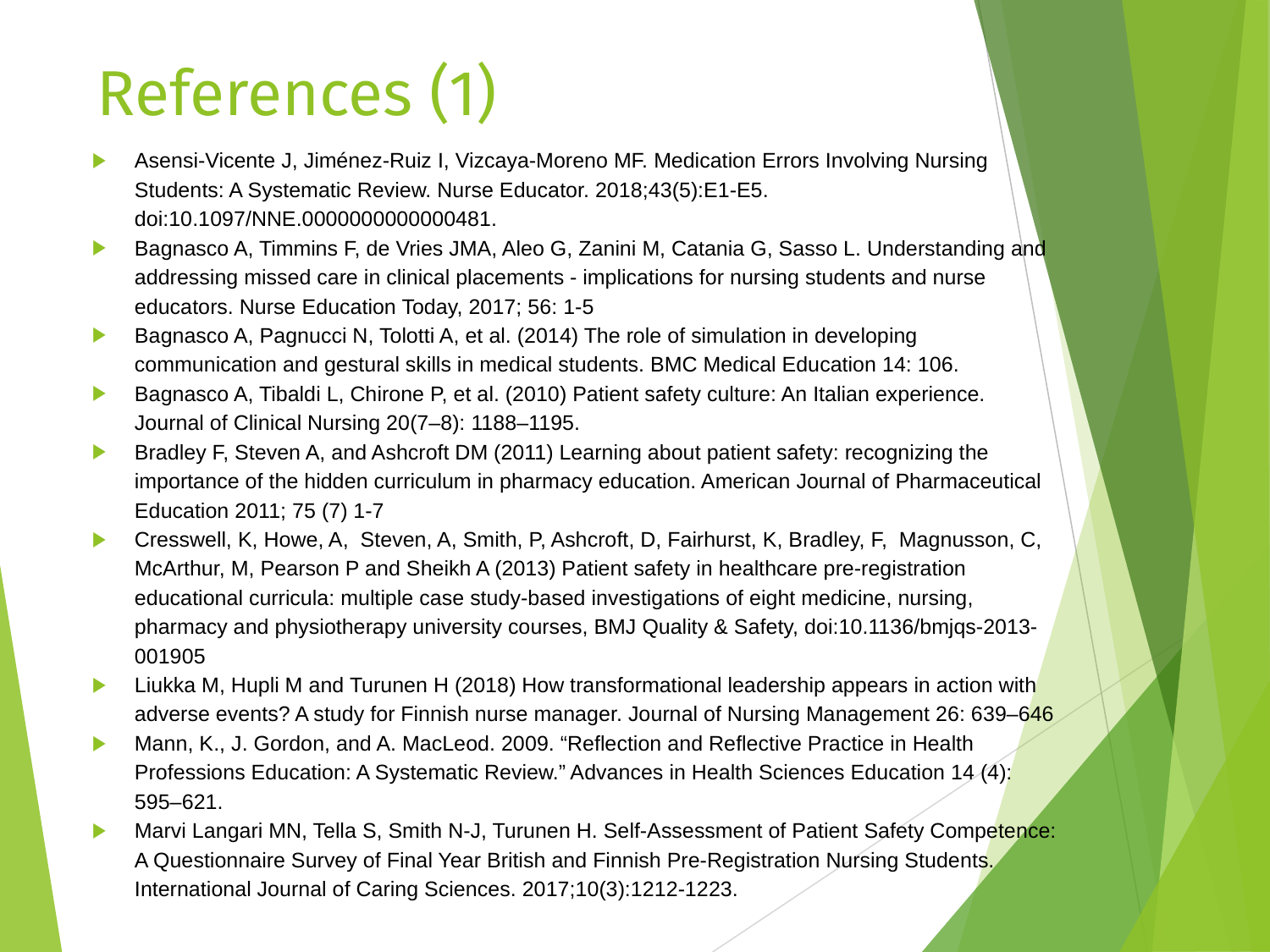

# References (1)
Asensi-Vicente J, Jiménez-Ruiz I, Vizcaya-Moreno MF. Medication Errors Involving Nursing Students: A Systematic Review. Nurse Educator. 2018;43(5):E1-E5. doi:10.1097/NNE.0000000000000481.
Bagnasco A, Timmins F, de Vries JMA, Aleo G, Zanini M, Catania G, Sasso L. Understanding and addressing missed care in clinical placements - implications for nursing students and nurse educators. Nurse Education Today, 2017; 56: 1-5
Bagnasco A, Pagnucci N, Tolotti A, et al. (2014) The role of simulation in developing communication and gestural skills in medical students. BMC Medical Education 14: 106.
Bagnasco A, Tibaldi L, Chirone P, et al. (2010) Patient safety culture: An Italian experience. Journal of Clinical Nursing 20(7–8): 1188–1195.
Bradley F, Steven A, and Ashcroft DM (2011) Learning about patient safety: recognizing the importance of the hidden curriculum in pharmacy education. American Journal of Pharmaceutical Education 2011; 75 (7) 1-7
Cresswell, K, Howe, A,  Steven, A, Smith, P, Ashcroft, D, Fairhurst, K, Bradley, F,  Magnusson, C, McArthur, M, Pearson P and Sheikh A (2013) Patient safety in healthcare pre-registration educational curricula: multiple case study-based investigations of eight medicine, nursing, pharmacy and physiotherapy university courses, BMJ Quality & Safety, doi:10.1136/bmjqs-2013-001905
Liukka M, Hupli M and Turunen H (2018) How transformational leadership appears in action with adverse events? A study for Finnish nurse manager. Journal of Nursing Management 26: 639–646
Mann, K., J. Gordon, and A. MacLeod. 2009. “Reflection and Reflective Practice in Health Professions Education: A Systematic Review.” Advances in Health Sciences Education 14 (4): 595–621.
Marvi Langari MN, Tella S, Smith N-J, Turunen H. Self-Assessment of Patient Safety Competence: A Questionnaire Survey of Final Year British and Finnish Pre-Registration Nursing Students. International Journal of Caring Sciences. 2017;10(3):1212-1223.